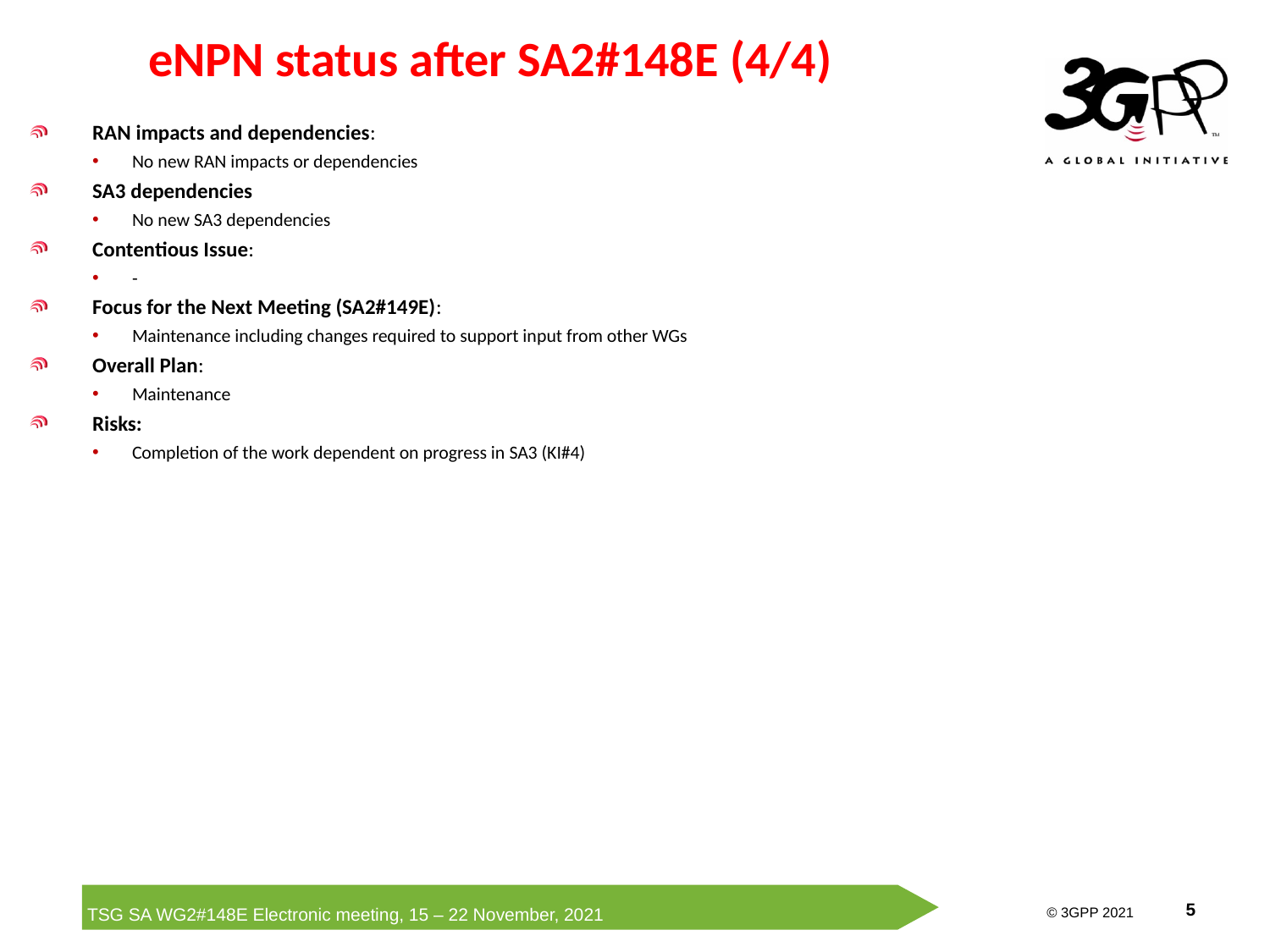

# eNPN status after SA2#148E (4/4)
RAN impacts and dependencies:
No new RAN impacts or dependencies
SA3 dependencies
No new SA3 dependencies
Contentious Issue:
-
Focus for the Next Meeting (SA2#149E):
Maintenance including changes required to support input from other WGs
Overall Plan:
Maintenance
Risks:
Completion of the work dependent on progress in SA3 (KI#4)